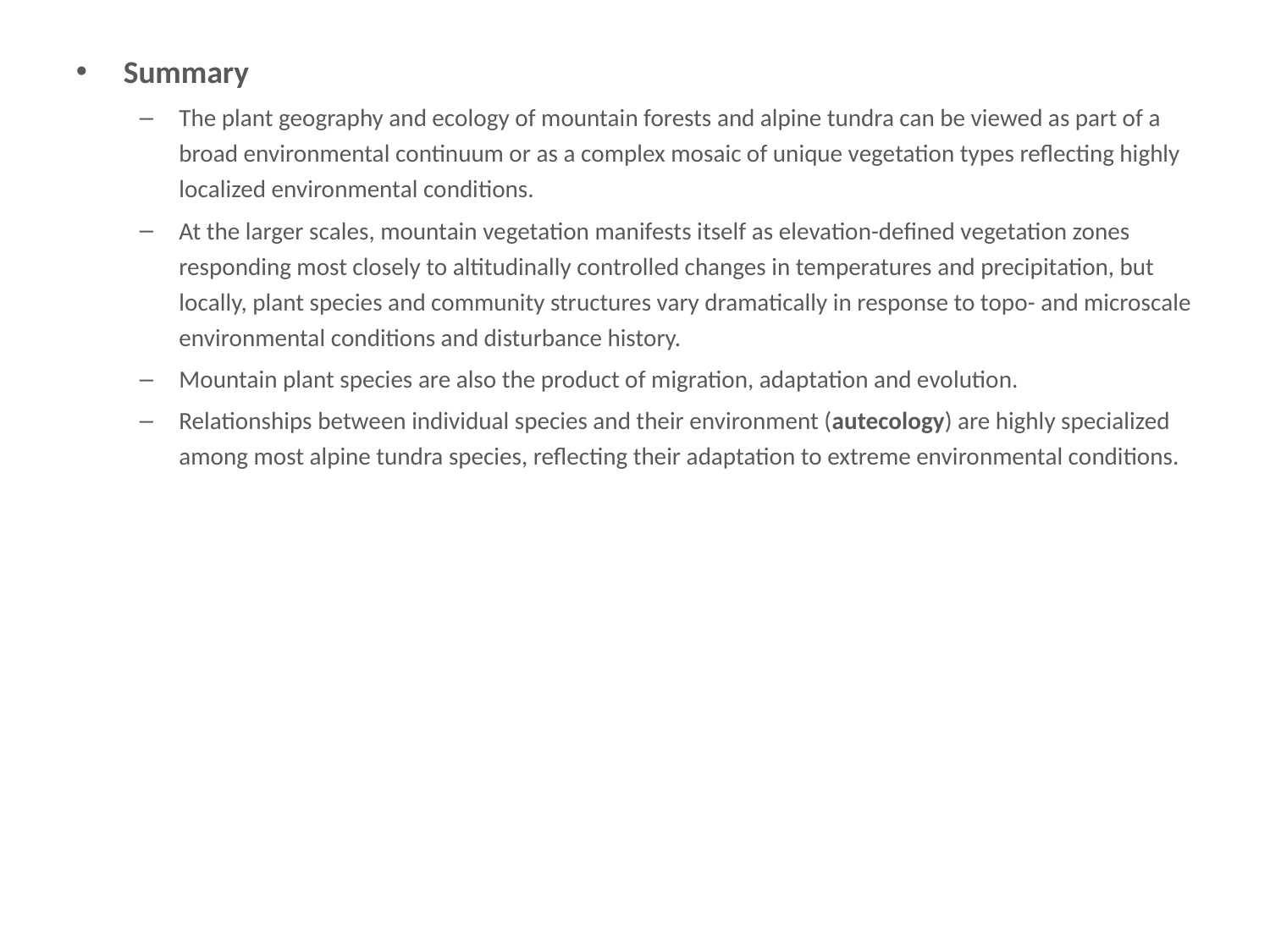

# Summary
Summary
The plant geography and ecology of mountain forests and alpine tundra can be viewed as part of a broad environmental continuum or as a complex mosaic of unique vegetation types reflecting highly localized environmental conditions.
At the larger scales, mountain vegetation manifests itself as elevation-defined vegetation zones responding most closely to altitudinally controlled changes in temperatures and precipitation, but locally, plant species and community structures vary dramatically in response to topo- and microscale environmental conditions and disturbance history.
Mountain plant species are also the product of migration, adaptation and evolution.
Relationships between individual species and their environment (autecology) are highly specialized among most alpine tundra species, reflecting their adaptation to extreme environmental conditions.